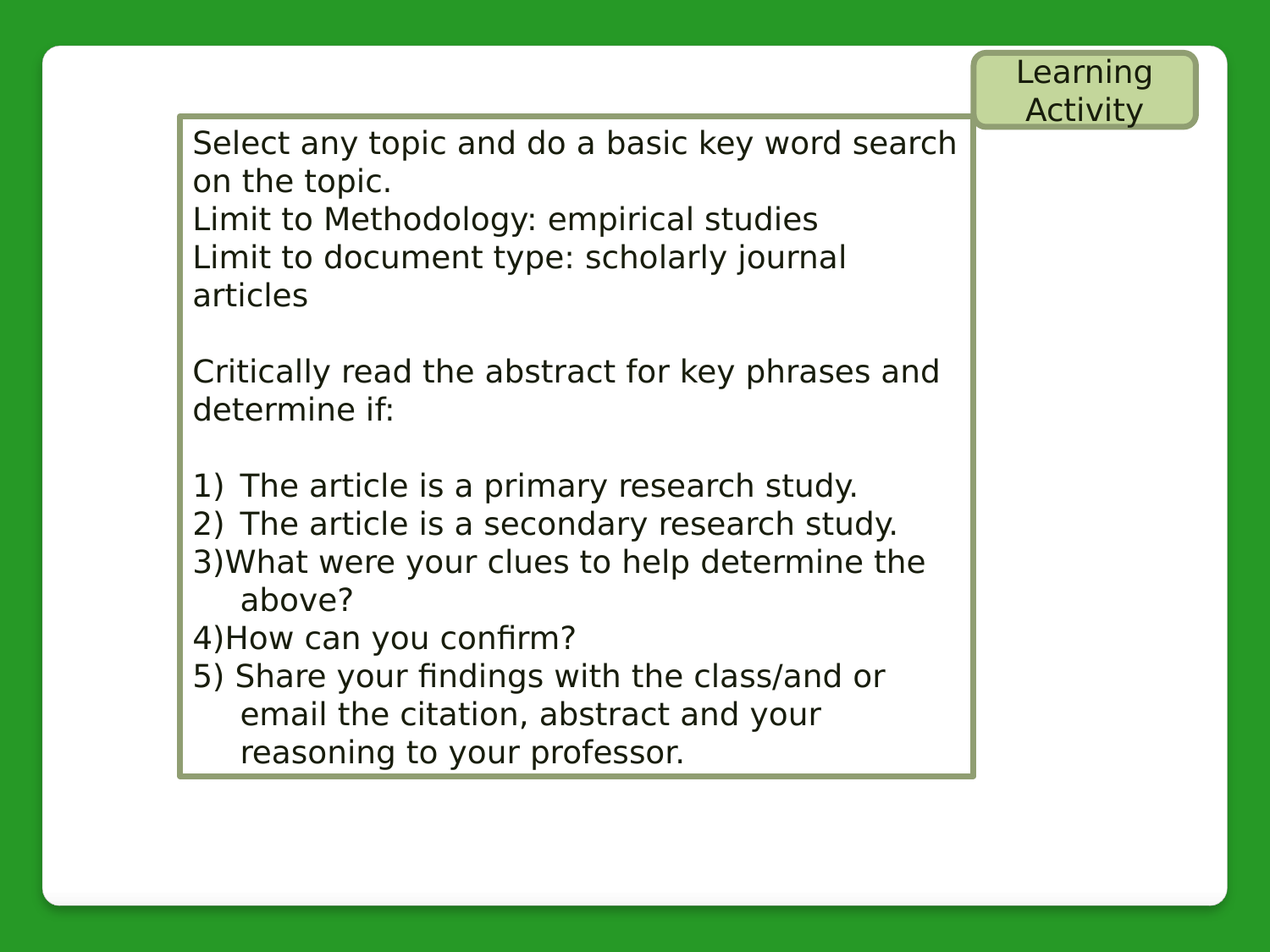

Learning Activity
Select any topic and do a basic key word search on the topic.
Limit to Methodology: empirical studies
Limit to document type: scholarly journal articles

Critically read the abstract for key phrases and determine if:

The article is a primary research study.
The article is a secondary research study.
3)What were your clues to help determine the above?
4)How can you confirm?
5) Share your findings with the class/and or email the citation, abstract and your reasoning to your professor.